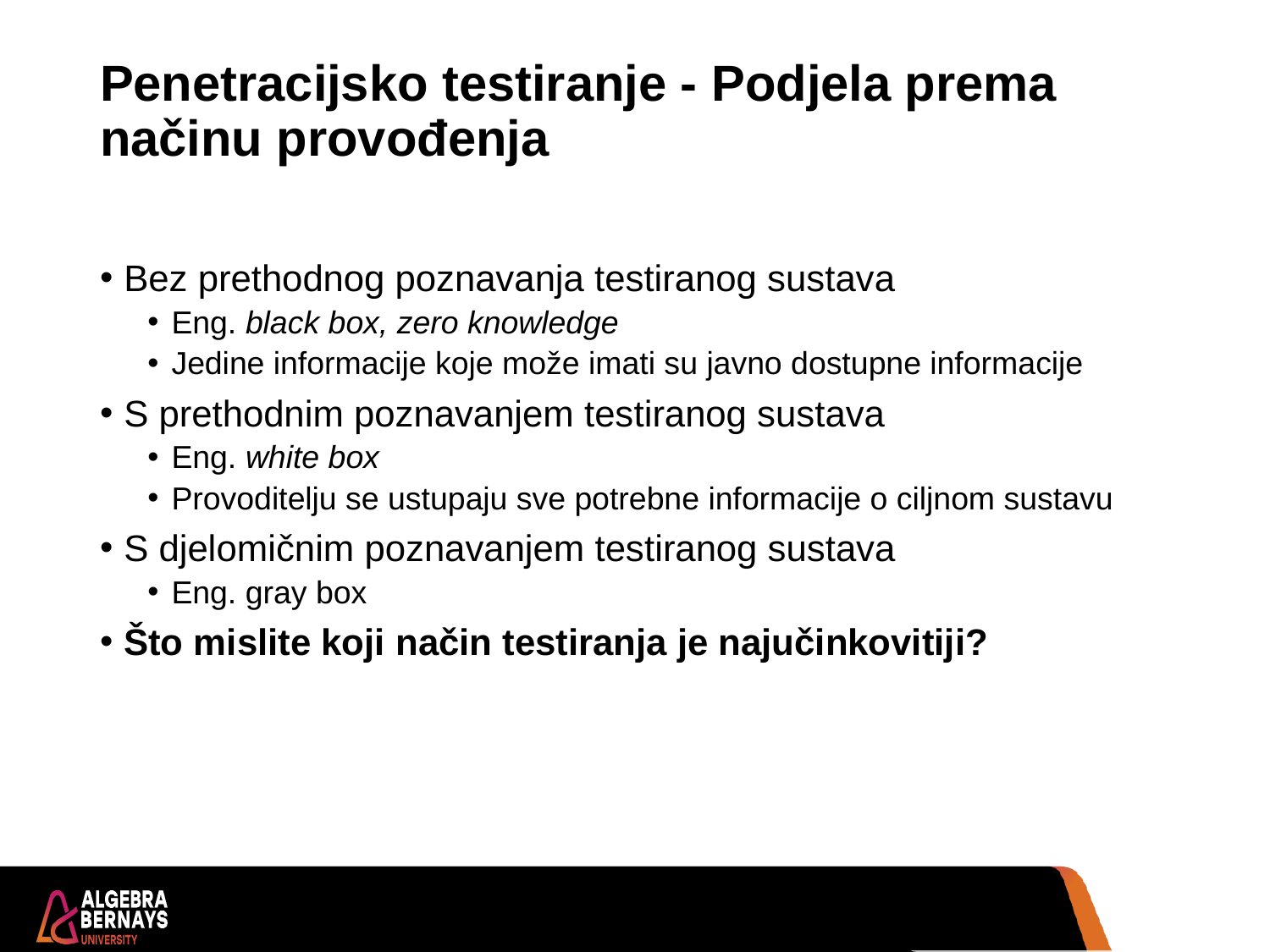

# Penetracijsko testiranje - Podjela prema načinu provođenja
Bez prethodnog poznavanja testiranog sustava
Eng. black box, zero knowledge
Jedine informacije koje može imati su javno dostupne informacije
S prethodnim poznavanjem testiranog sustava
Eng. white box
Provoditelju se ustupaju sve potrebne informacije o ciljnom sustavu
S djelomičnim poznavanjem testiranog sustava
Eng. gray box
Što mislite koji način testiranja je najučinkovitiji?